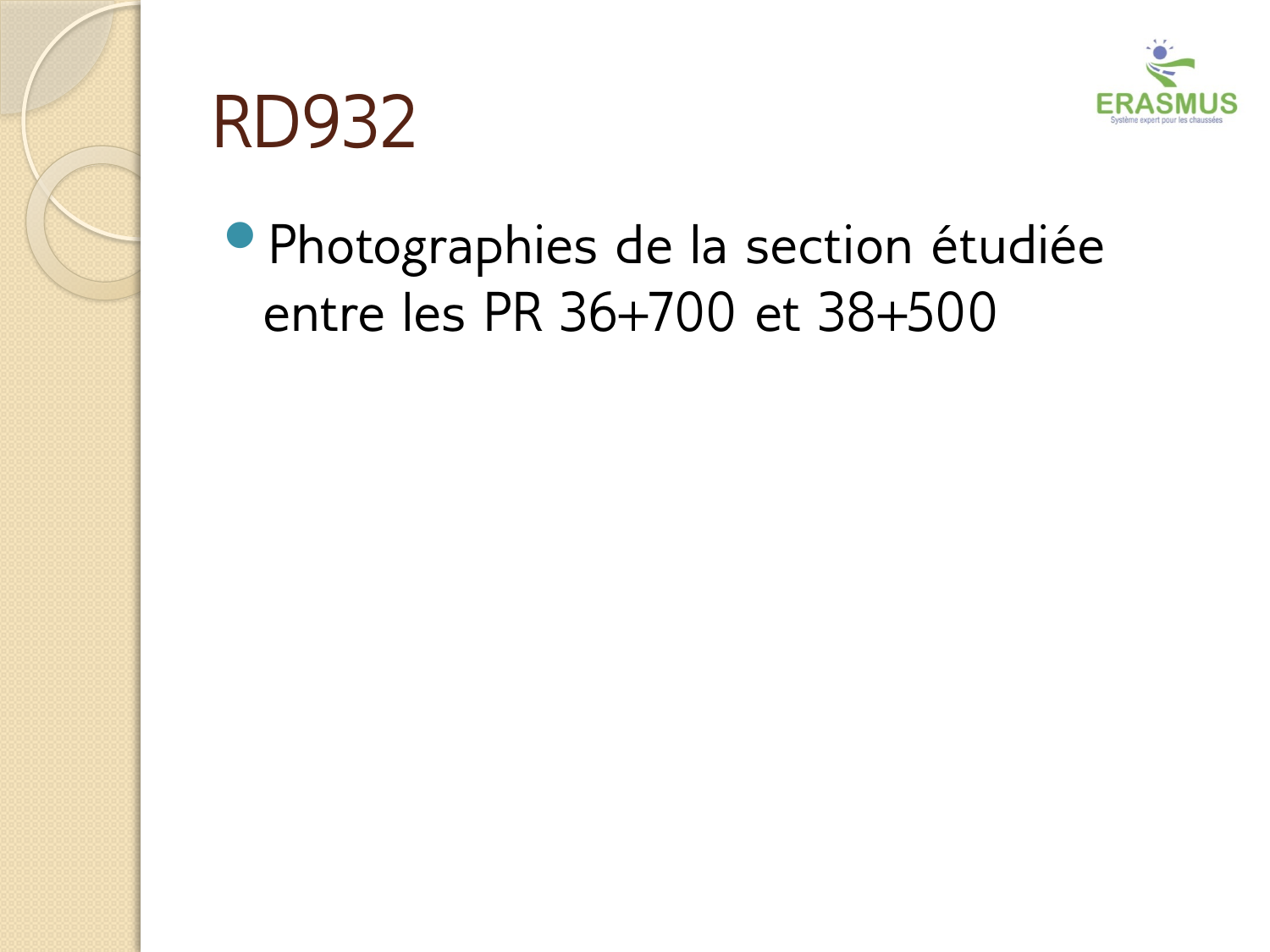

# RD932
Photographies de la section étudiée entre les PR 36+700 et 38+500